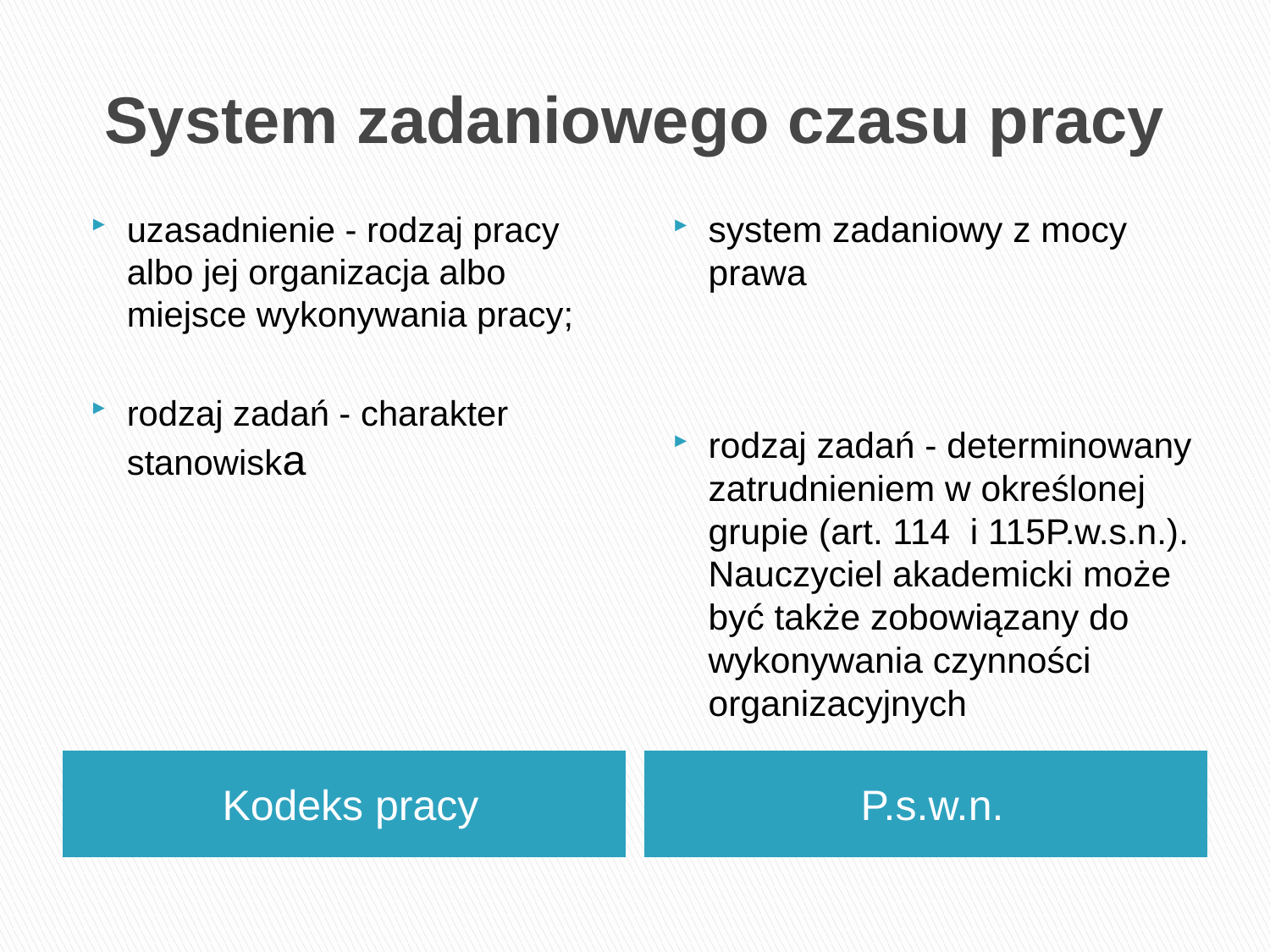

# System zadaniowego czasu pracy
uzasadnienie - rodzaj pracy albo jej organizacja albo miejsce wykonywania pracy;

rodzaj zadań - charakter stanowiska
system zadaniowy z mocy prawa

rodzaj zadań - determinowany zatrudnieniem w określonej grupie (art. 114  i 115P.w.s.n.). Nauczyciel akademicki może być także zobowiązany do wykonywania czynności organizacyjnych
Kodeks pracy
P.s.w.n.